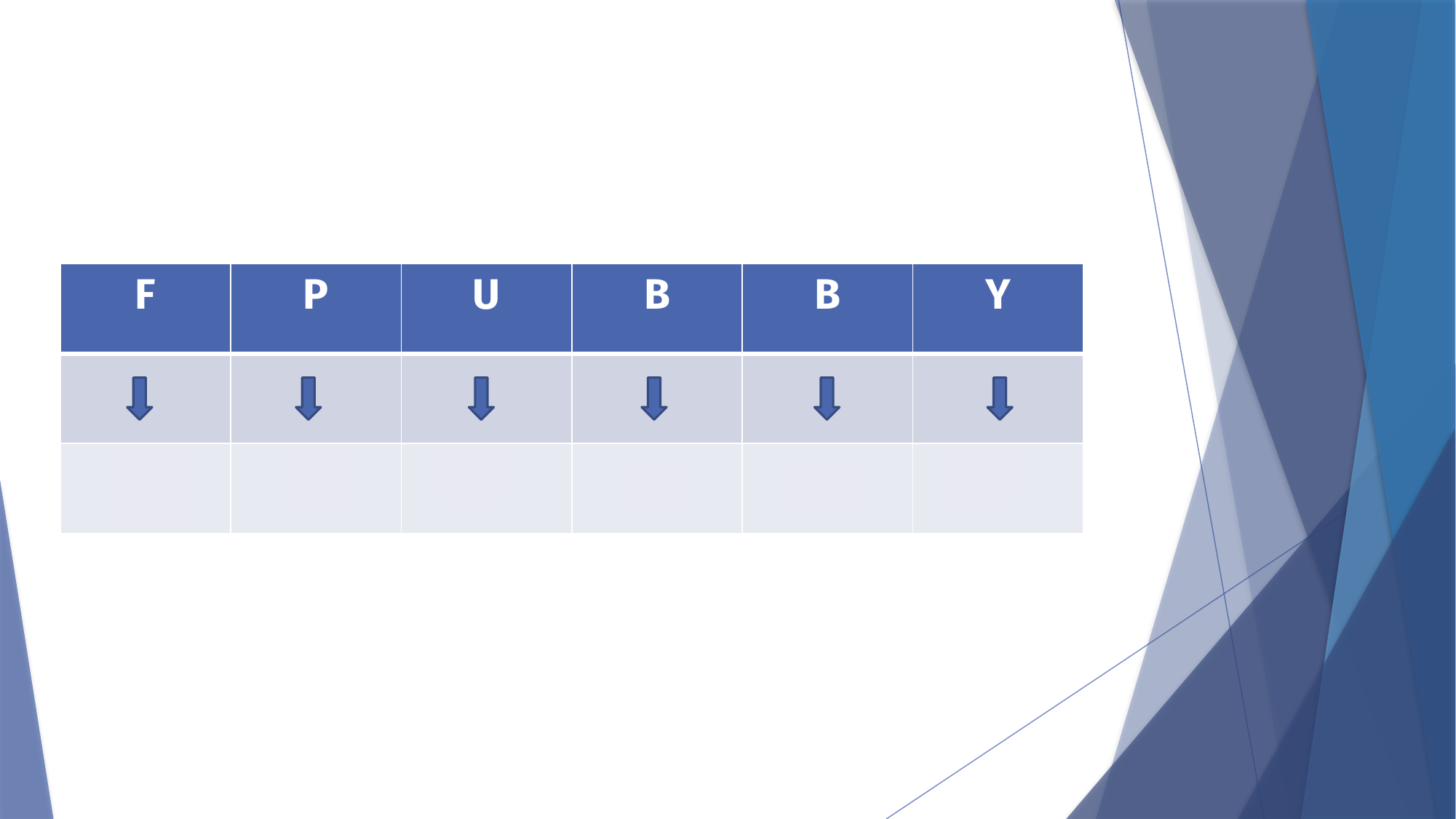

| F | P | U | B | B | Y |
| --- | --- | --- | --- | --- | --- |
|  |  |  |  |  |  |
| S | C | H | O | O | L |